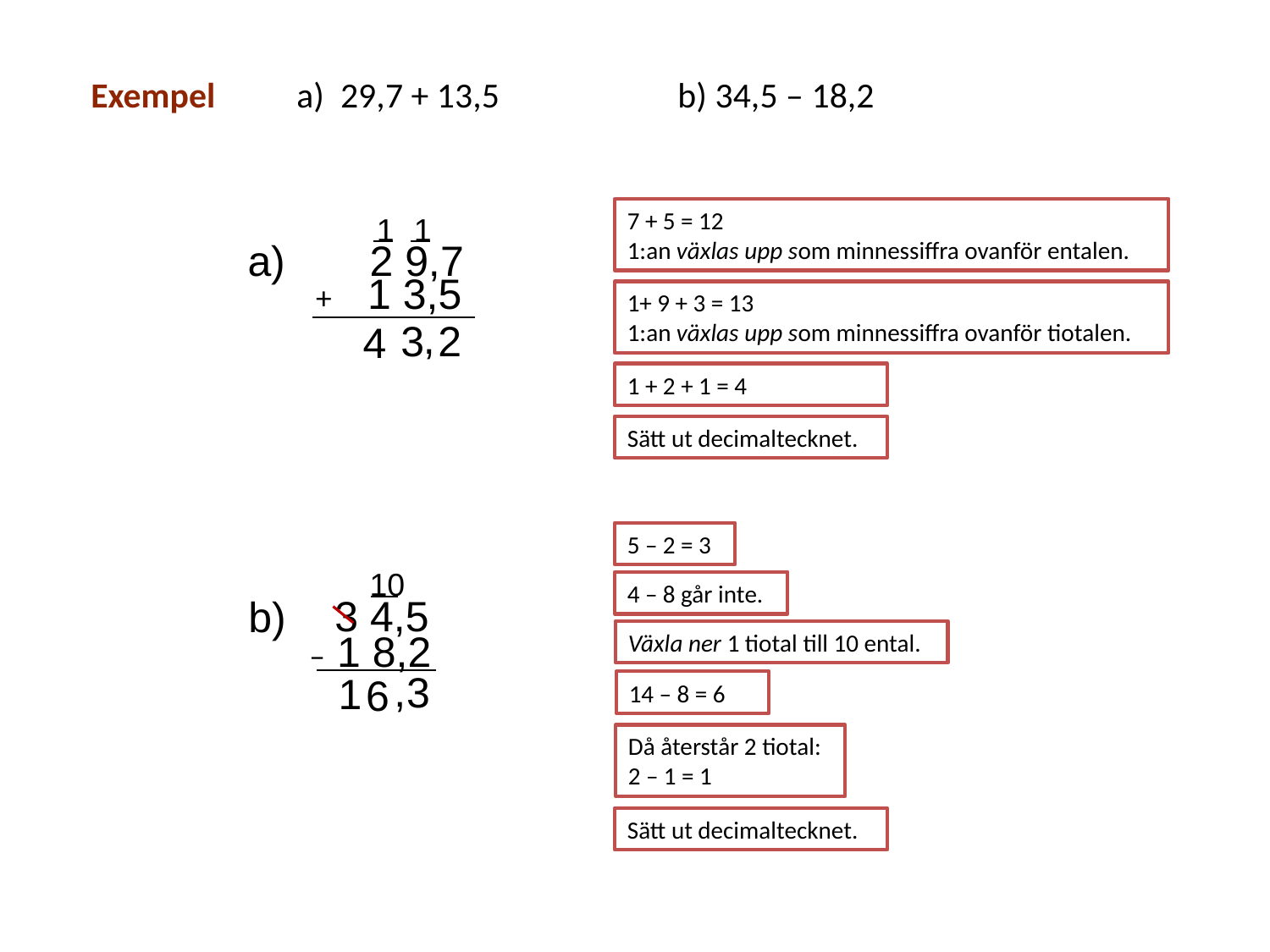

Exempel
a)  29,7 + 13,5		b) 34,5 – 18,2
7 + 5 = 12
1:an växlas upp som minnessiffra ovanför entalen.
1
3
1
2
a)
2 9,7
+    1 3,5
1+ 9 + 3 = 13
1:an växlas upp som minnessiffra ovanför tiotalen.
,
4
1 + 2 + 1 = 4
Sätt ut decimaltecknet.
5 – 2 = 3
10
4 – 8 går inte.
3 4,5
b)
– 1 8,2
Växla ner 1 tiotal till 10 ental.
,
3
1
6
14 – 8 = 6
Då återstår 2 tiotal:
2 – 1 = 1
Sätt ut decimaltecknet.